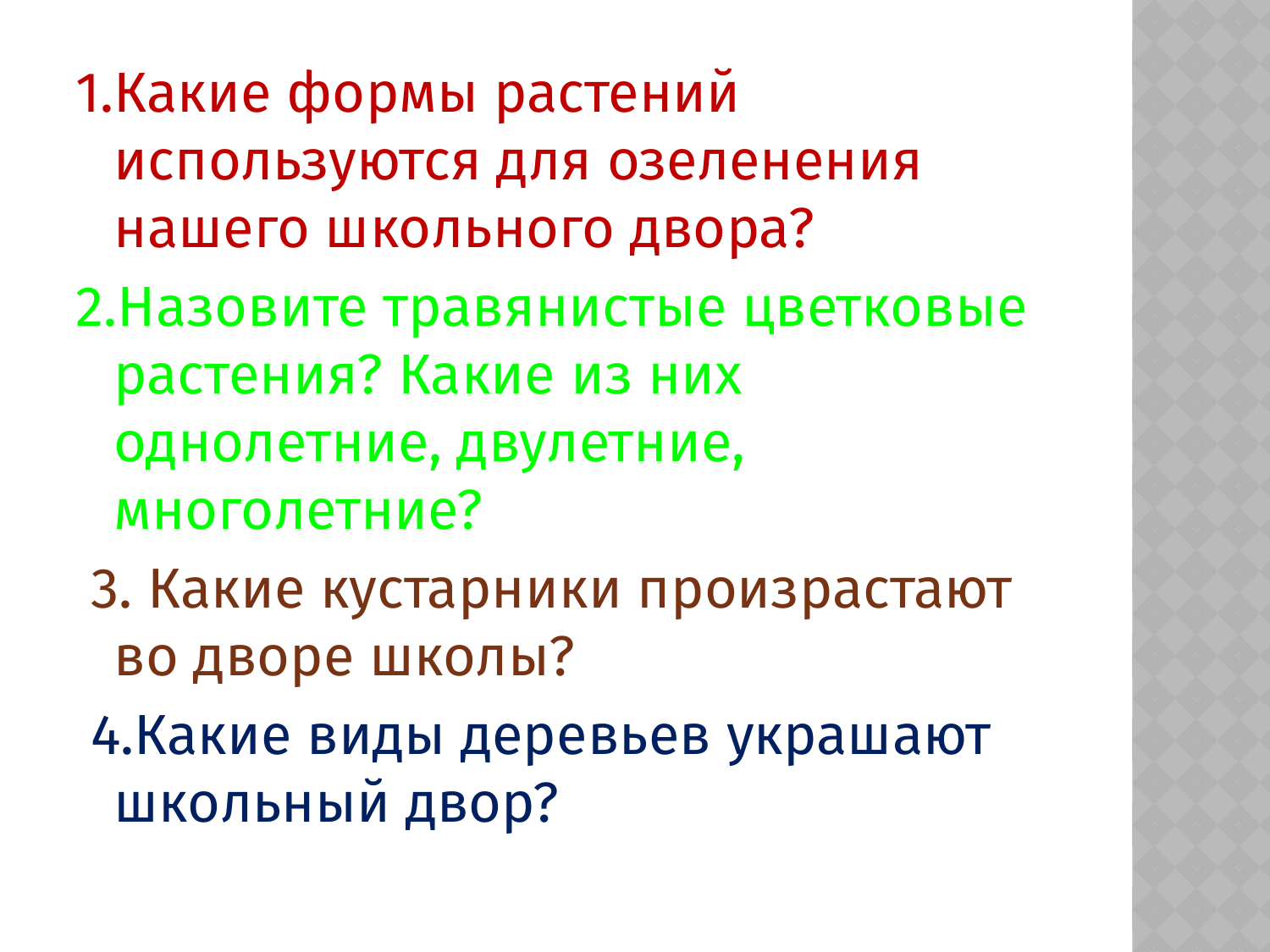

#
1.Какие формы растений используются для озеленения нашего школьного двора?
2.Назовите травянистые цветковые растения? Какие из них однолетние, двулетние, многолетние?
 3. Какие кустарники произрастают  во дворе школы?
 4.Какие виды деревьев украшают школьный двор?